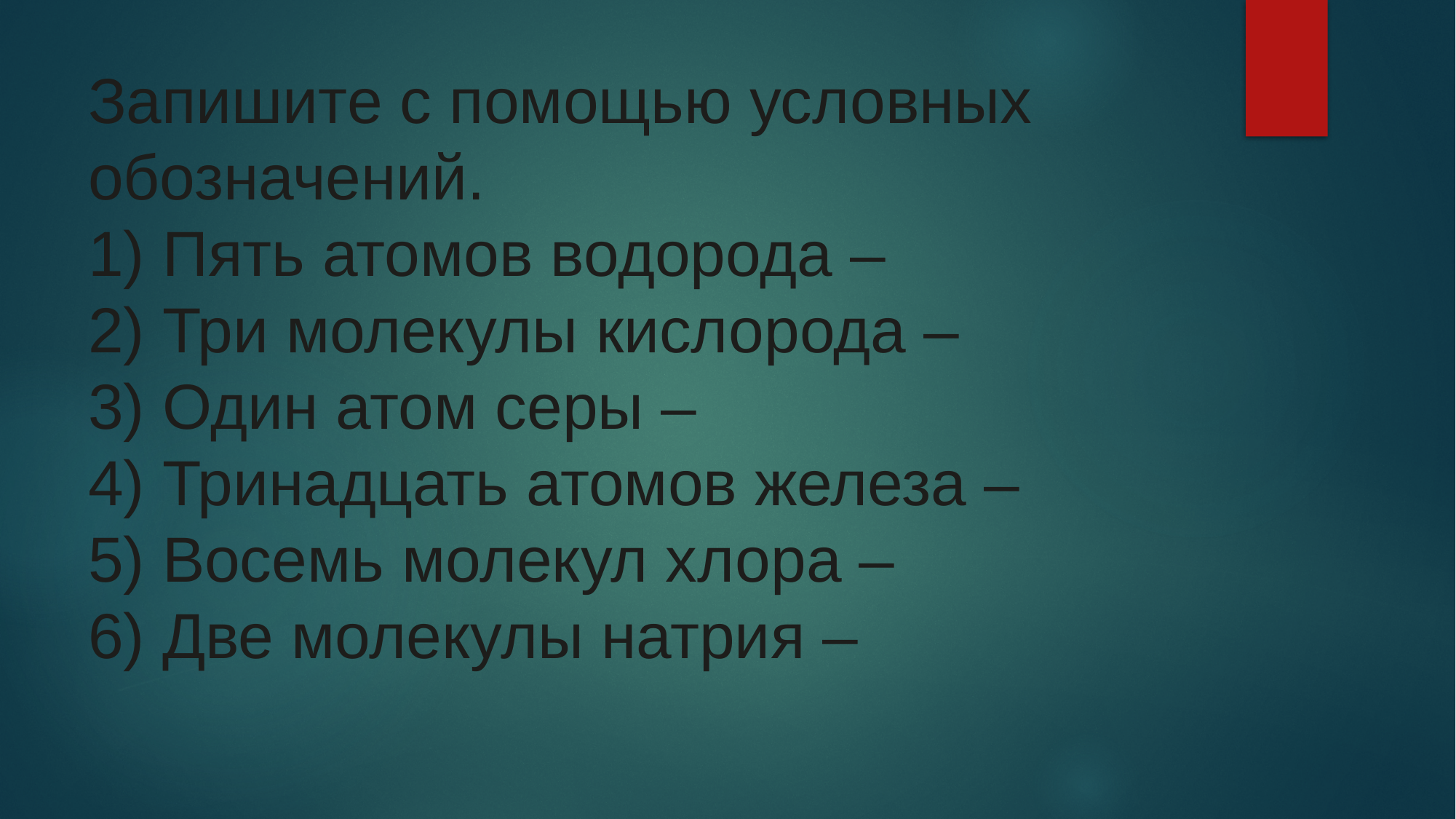

# Запишите с помощью условных обозначений. 1) Пять атомов водорода –   2) Три молекулы кислорода –   3) Один атом серы –   4) Тринадцать атомов железа –   5) Восемь молекул хлора –   6) Две молекулы натрия –